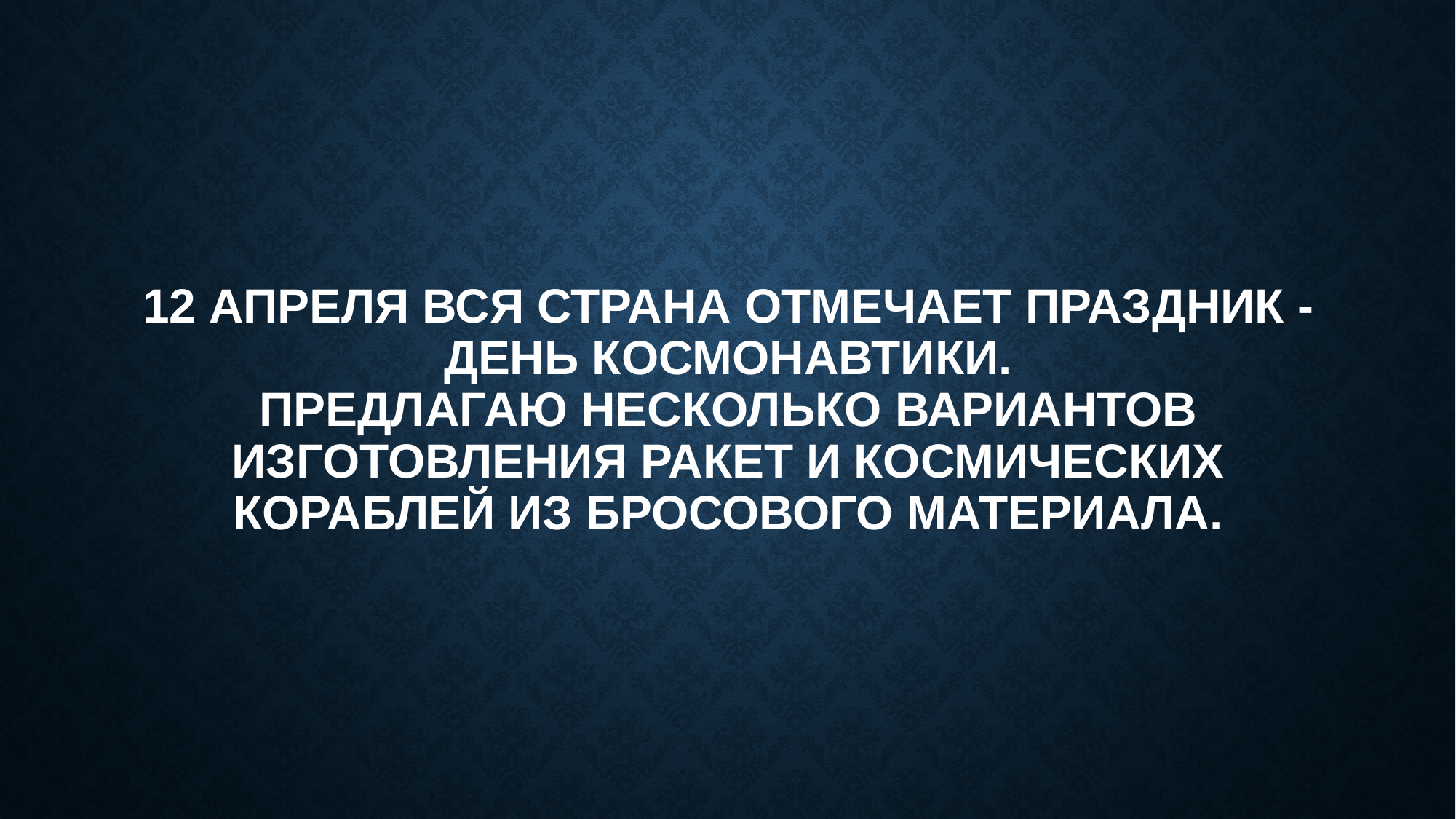

# 12 апреля вся страна отмечает праздник - День космонавтики. Предлагаю несколько вариантов изготовления ракет и космических кораблей из бросового материала.